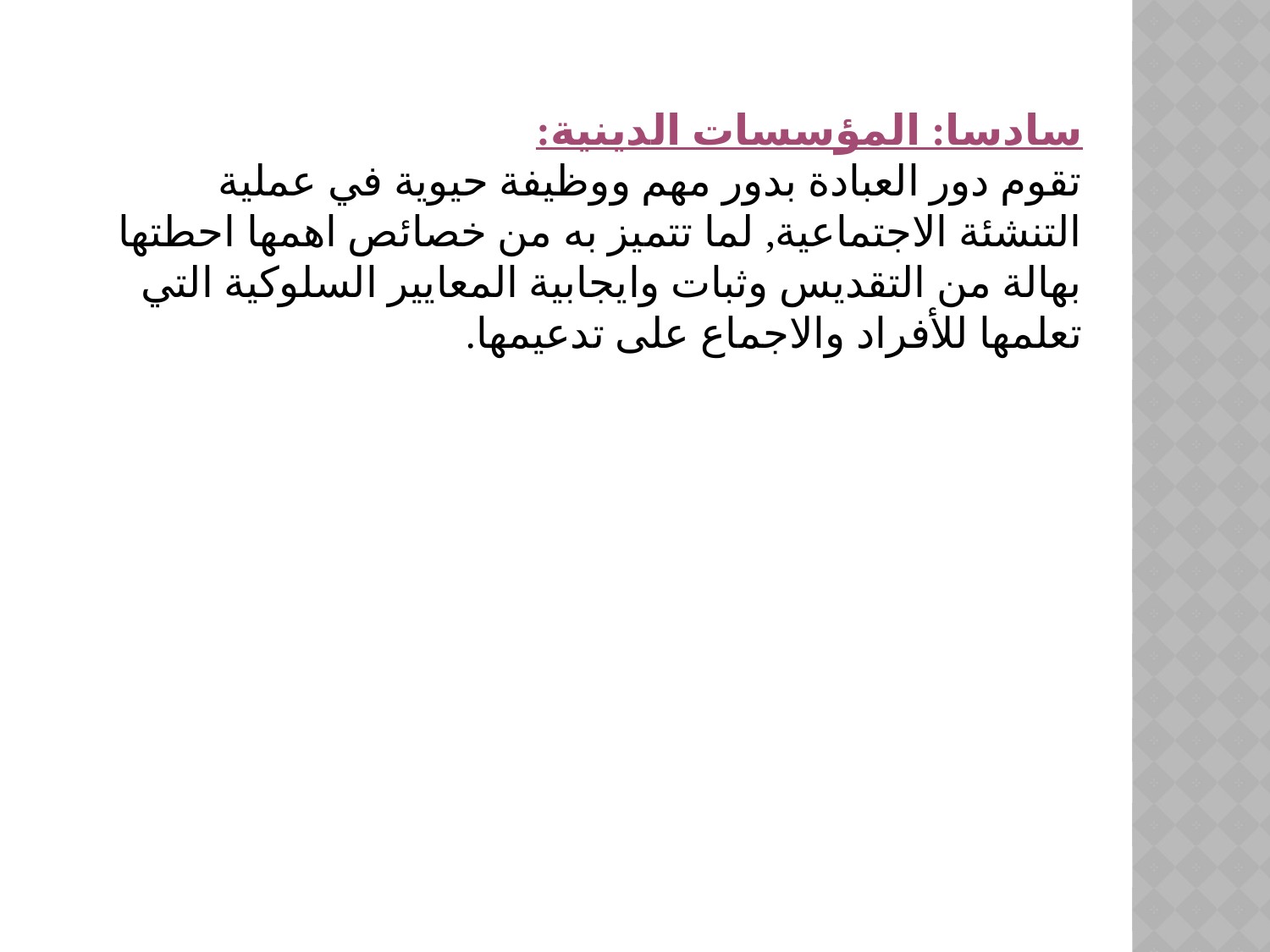

سادسا: المؤسسات الدينية:
تقوم دور العبادة بدور مهم ووظيفة حيوية في عملية التنشئة الاجتماعية, لما تتميز به من خصائص اهمها احطتها بهالة من التقديس وثبات وايجابية المعايير السلوكية التي تعلمها للأفراد والاجماع على تدعيمها.